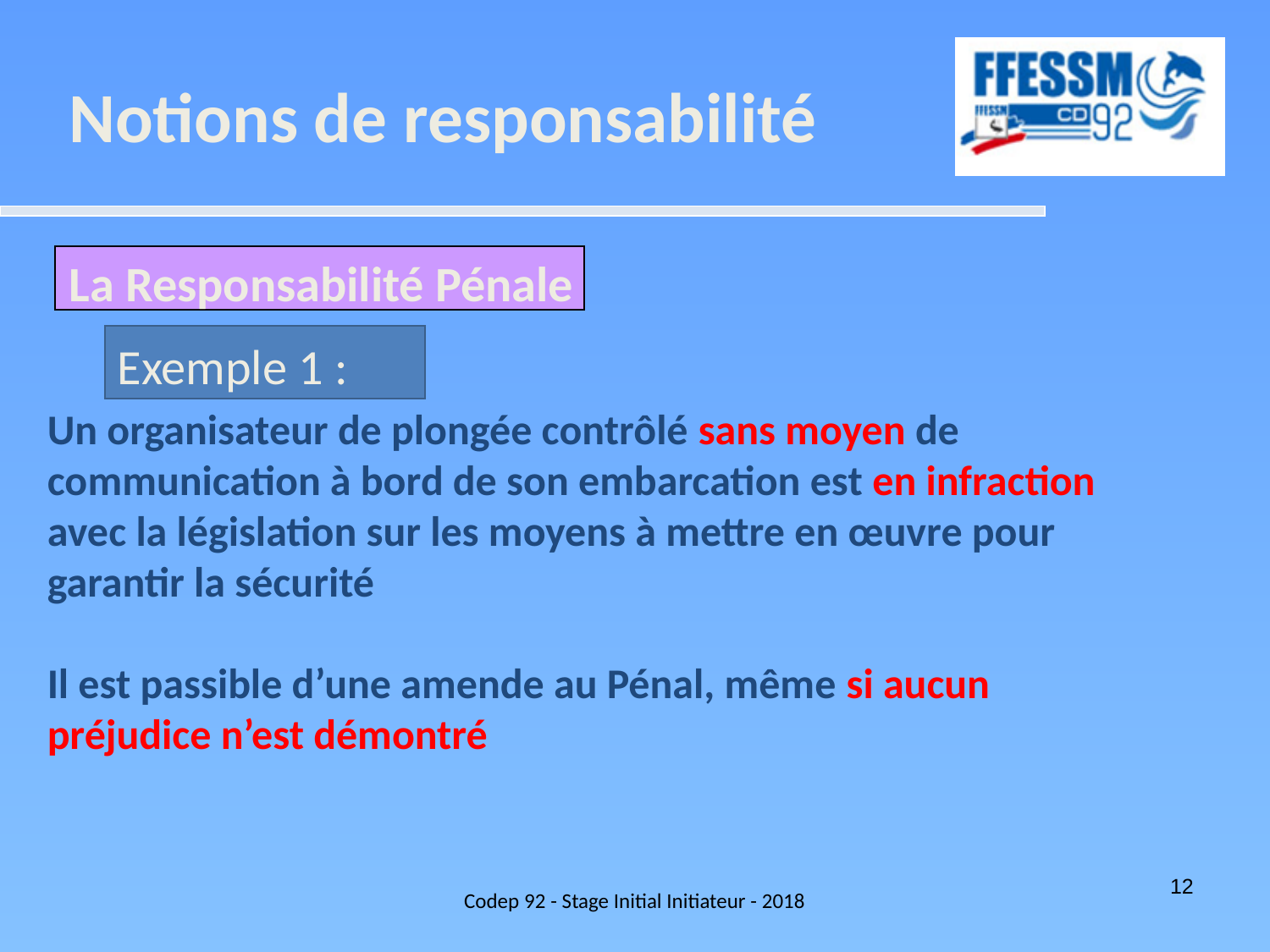

Notions de responsabilité

La Responsabilité Pénale

Exemple 1 :
Un organisateur de plongée contrôlé sans moyen de communication à bord de son embarcation est en infraction avec la législation sur les moyens à mettre en œuvre pour garantir la sécurité

Il est passible d’une amende au Pénal, même si aucun préjudice n’est démontré
Codep 92 - Stage Initial Initiateur - 2018
12